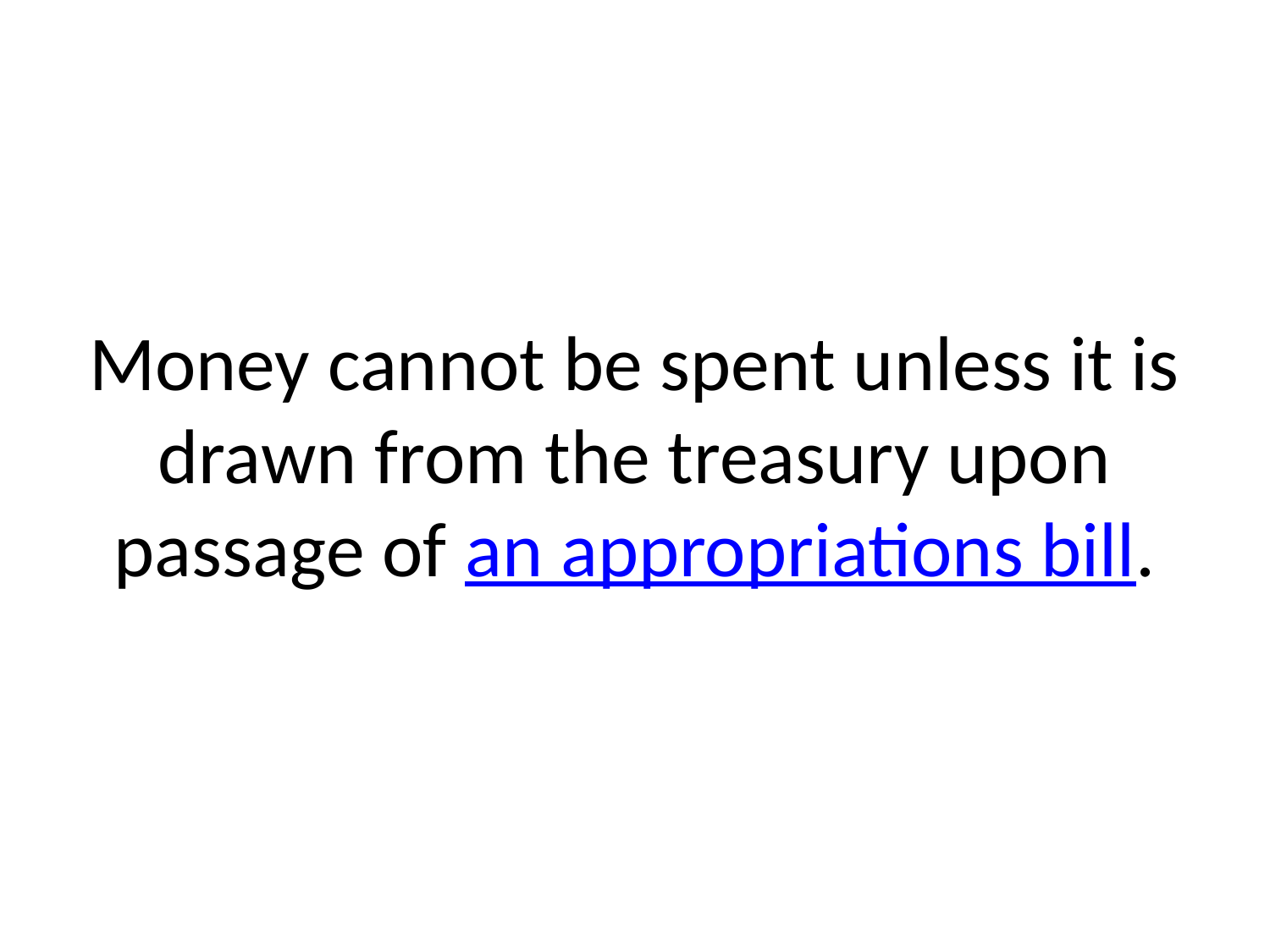

# Money cannot be spent unless it is drawn from the treasury upon passage of an appropriations bill.